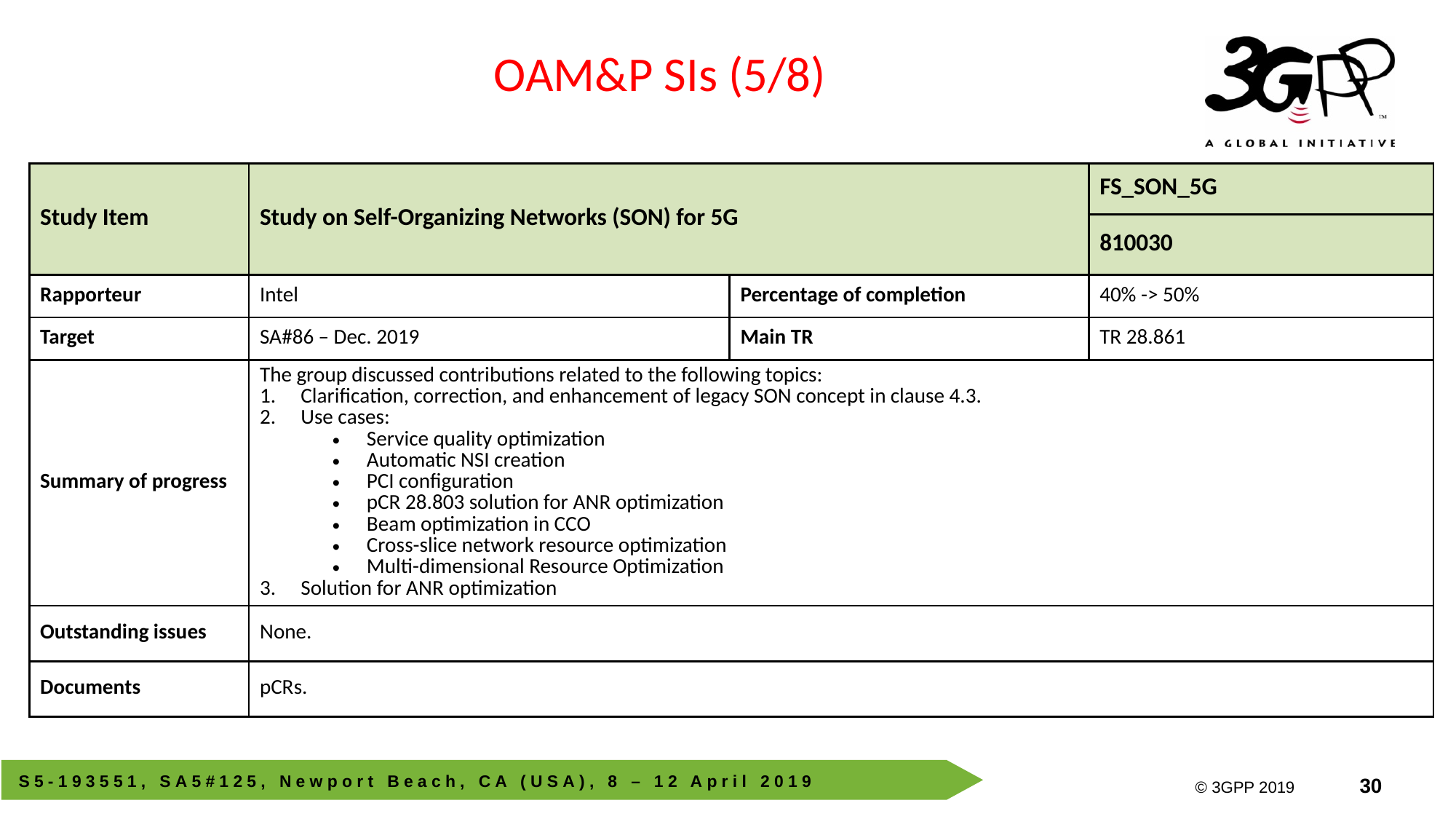

OAM&P SIs (5/8)
| Study Item | Study on Self-Organizing Networks (SON) for 5G |  | FS\_SON\_5G |
| --- | --- | --- | --- |
|  |  |  | 810030 |
| Rapporteur | Intel | Percentage of completion | 40% -> 50% |
| Target | SA#86 – Dec. 2019 | Main TR | TR 28.861 |
| Summary of progress | The group discussed contributions related to the following topics: Clarification, correction, and enhancement of legacy SON concept in clause 4.3. Use cases: Service quality optimization Automatic NSI creation PCI configuration pCR 28.803 solution for ANR optimization Beam optimization in CCO Cross-slice network resource optimization Multi-dimensional Resource Optimization Solution for ANR optimization |  |  |
| Outstanding issues | None. |  |  |
| Documents | pCRs. |  |  |